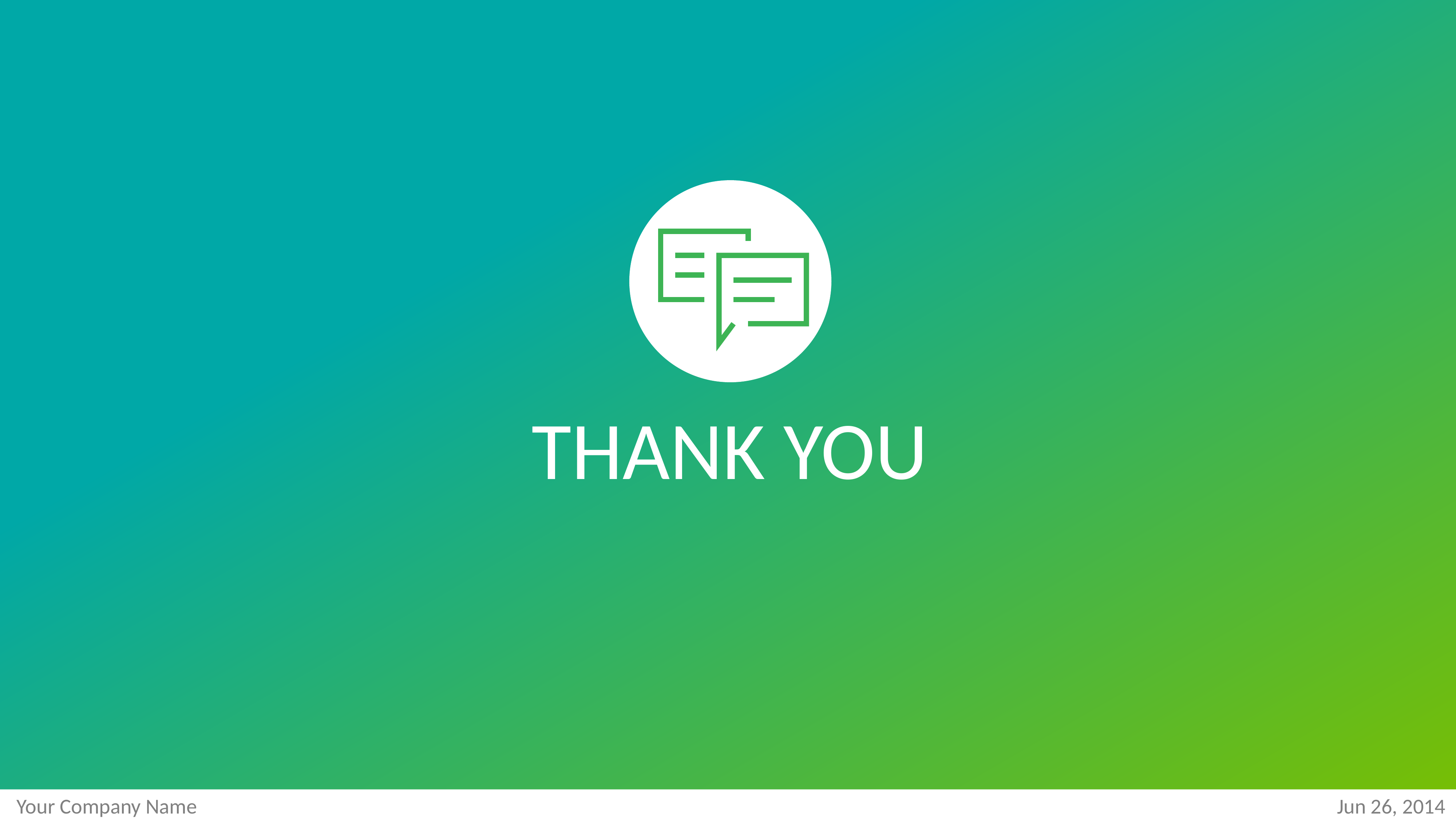

THANK YOU
Your Company Name
Jun 26, 2014